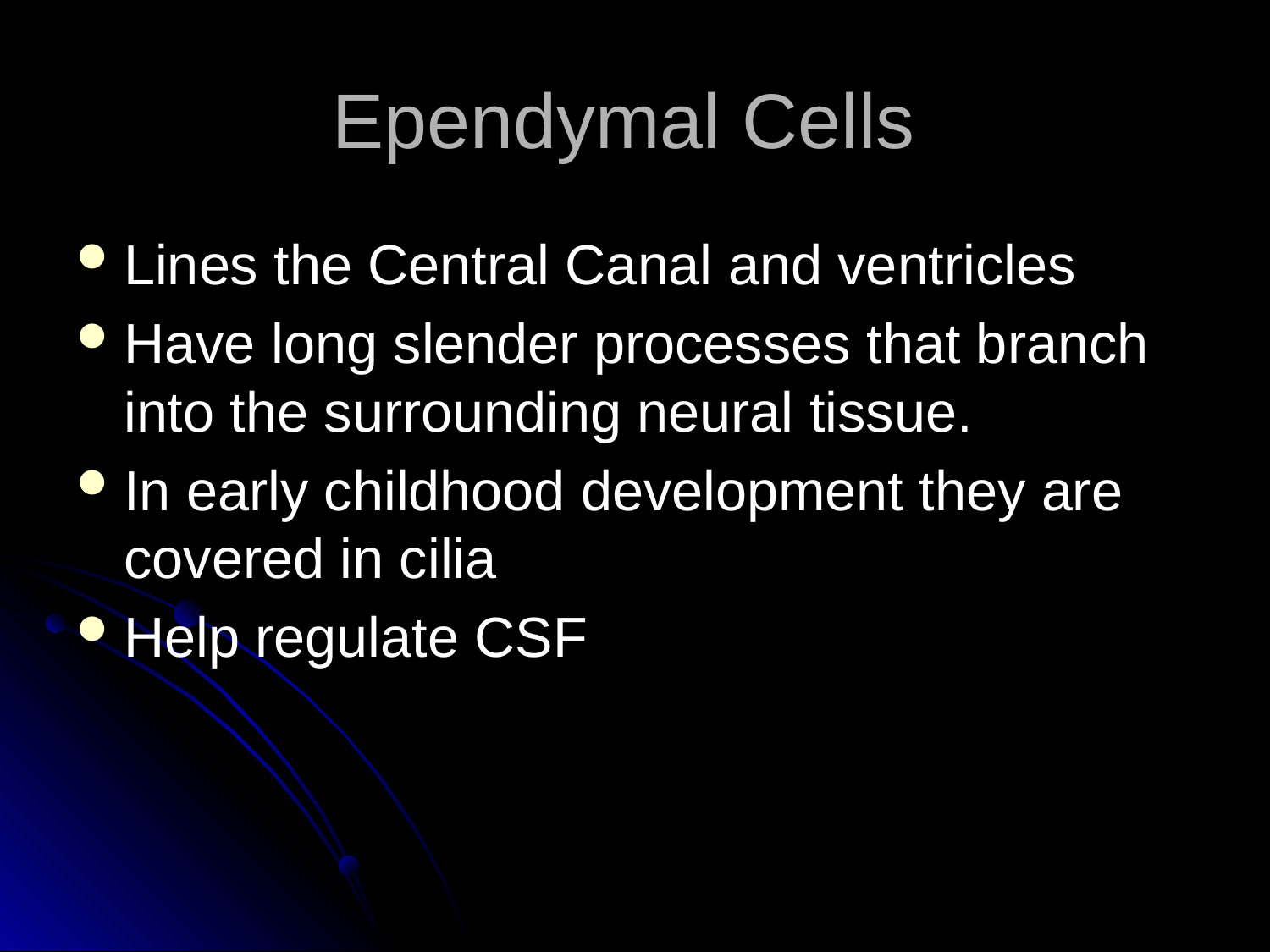

Ependymal Cells
Lines the Central Canal and ventricles
Have long slender processes that branch into the surrounding neural tissue.
In early childhood development they are covered in cilia
Help regulate CSF